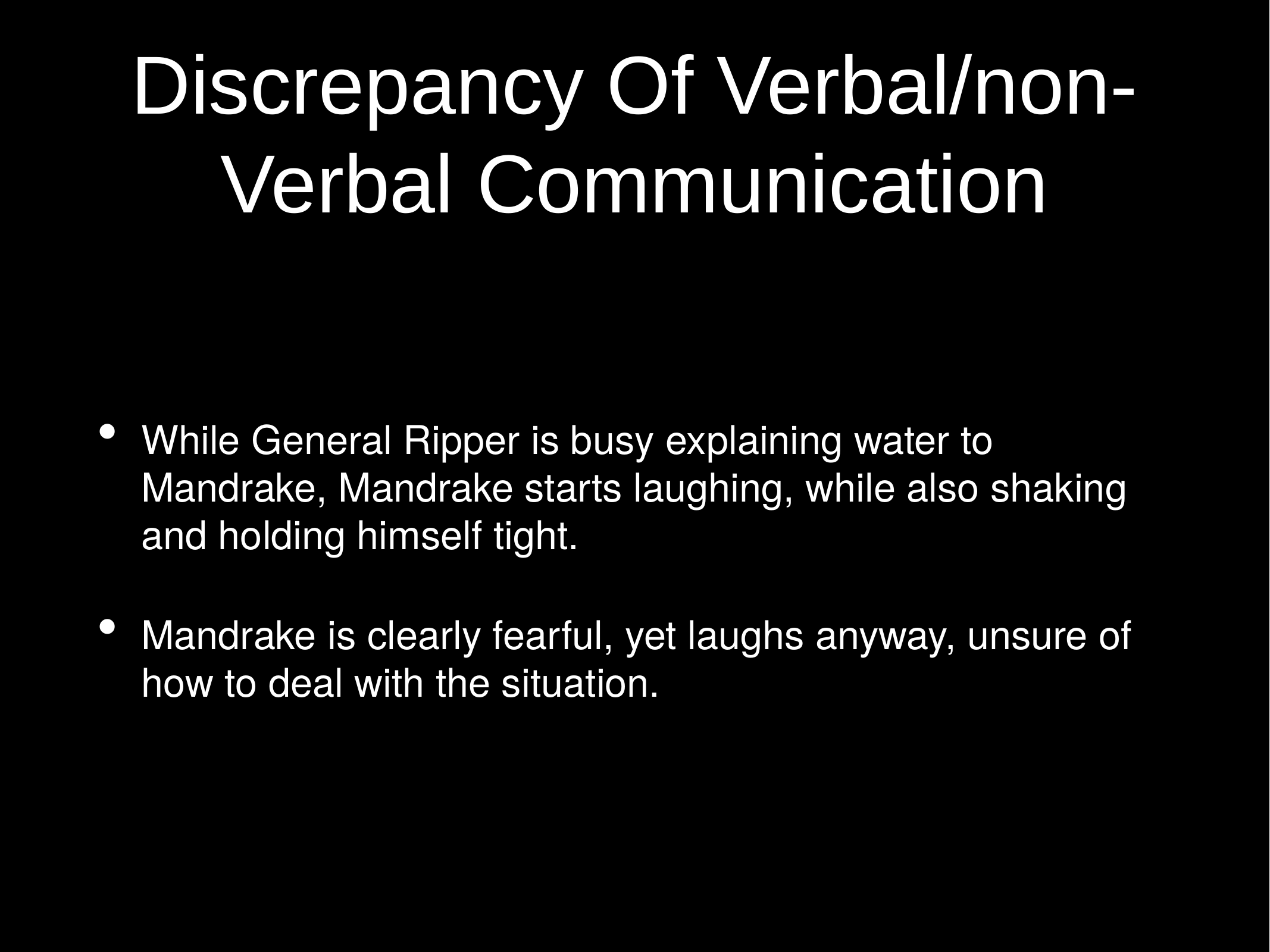

# Discrepancy Of Verbal/non-Verbal Communication
While General Ripper is busy explaining water to Mandrake, Mandrake starts laughing, while also shaking and holding himself tight.
Mandrake is clearly fearful, yet laughs anyway, unsure of how to deal with the situation.